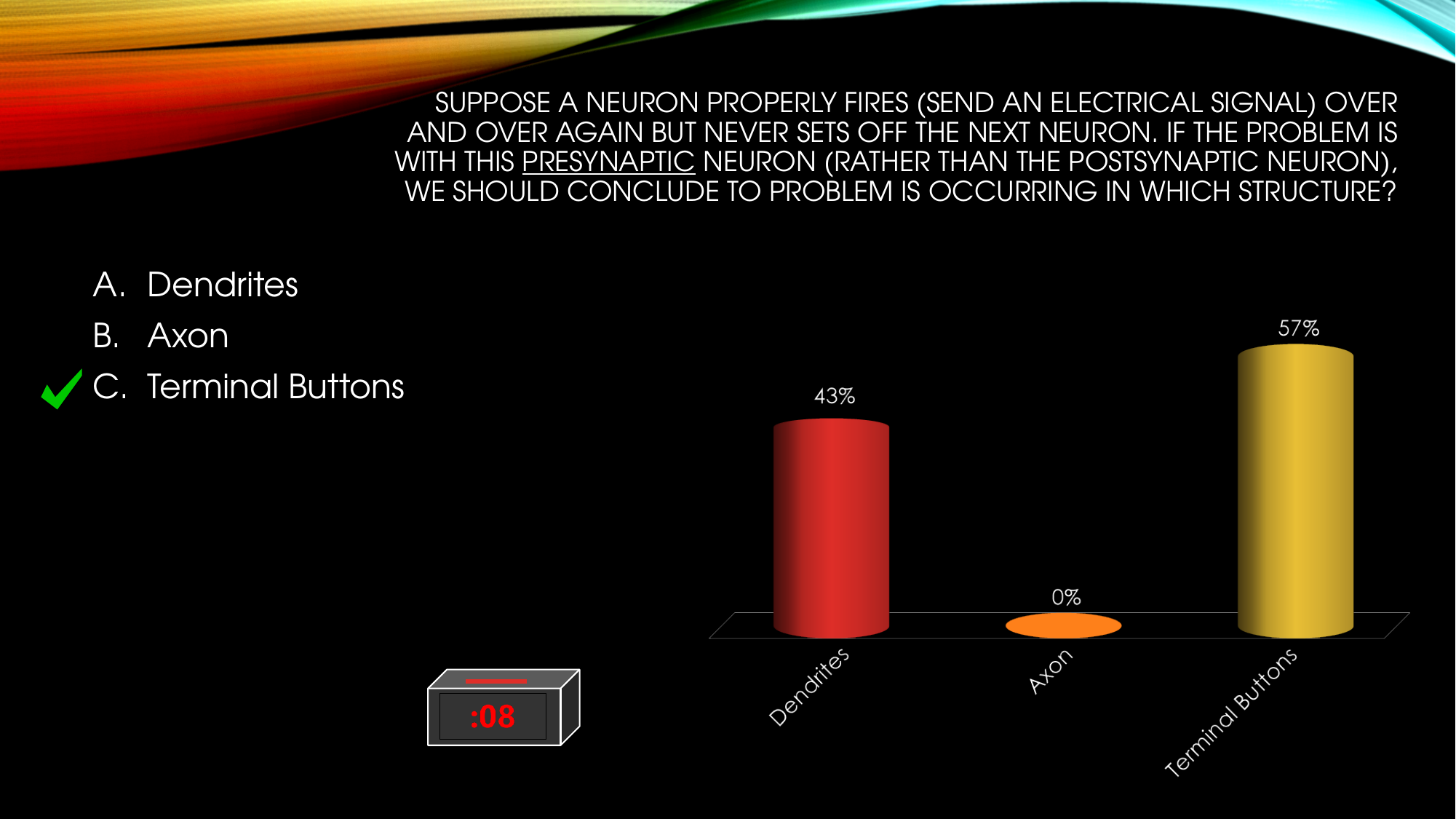

# Suppose a neuron properly fires (send an electrical signal) over and over again but never sets off the next neuron. If the problem is with this presynaptic neuron (rather than the postsynaptic neuron), we should conclude to problem is occurring in which structure?
Dendrites
Axon
Terminal Buttons